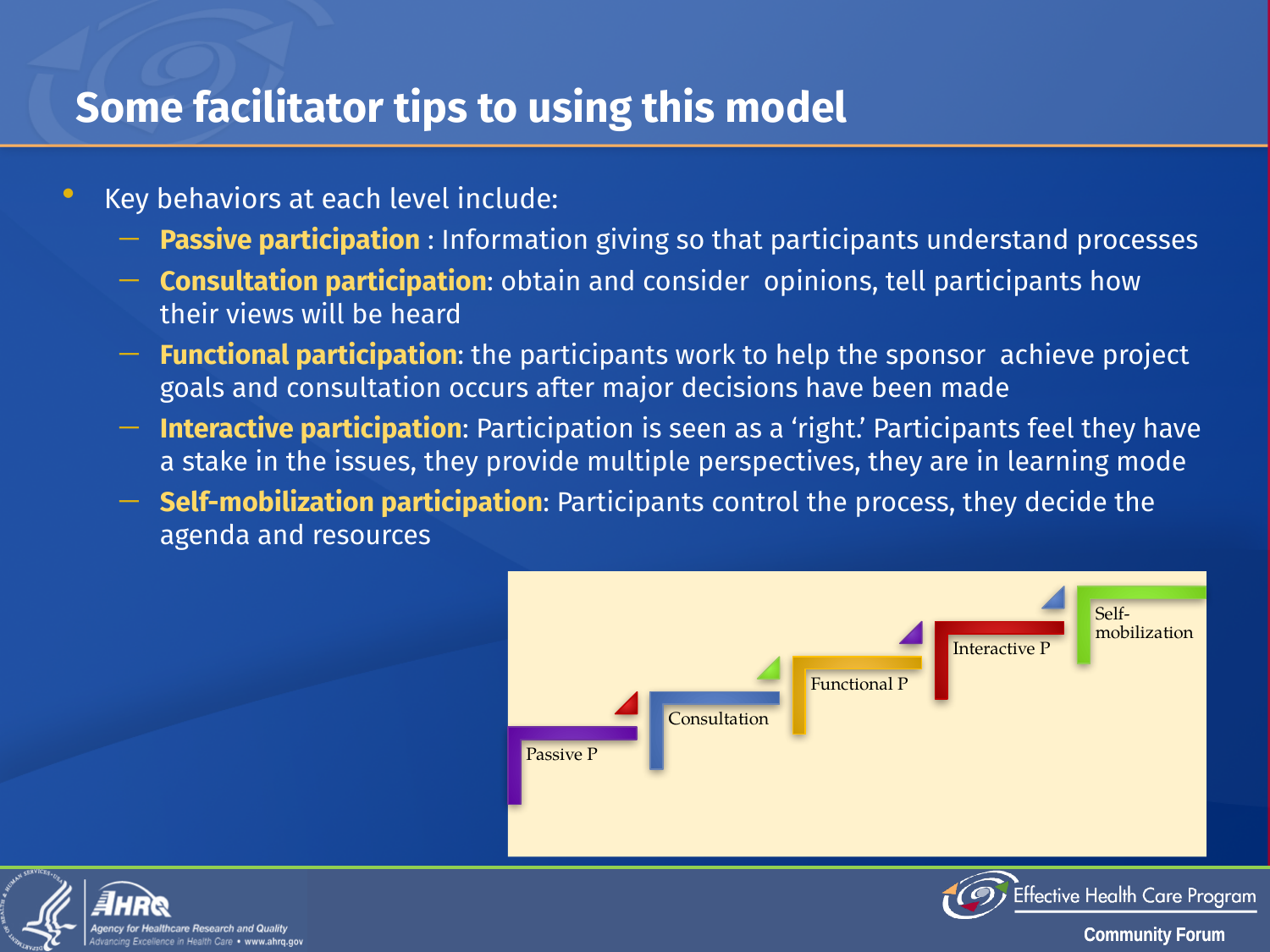

# Some facilitator tips to using this model
Key behaviors at each level include:
Passive participation : Information giving so that participants understand processes
Consultation participation: obtain and consider  opinions, tell participants how their views will be heard
Functional participation: the participants work to help the sponsor  achieve project goals and consultation occurs after major decisions have been made
Interactive participation: Participation is seen as a ‘right.’ Participants feel they have a stake in the issues, they provide multiple perspectives, they are in learning mode
Self-mobilization participation: Participants control the process, they decide the agenda and resources

Passive P
Consultation
Functional P
Interactive P
Self-mobilization